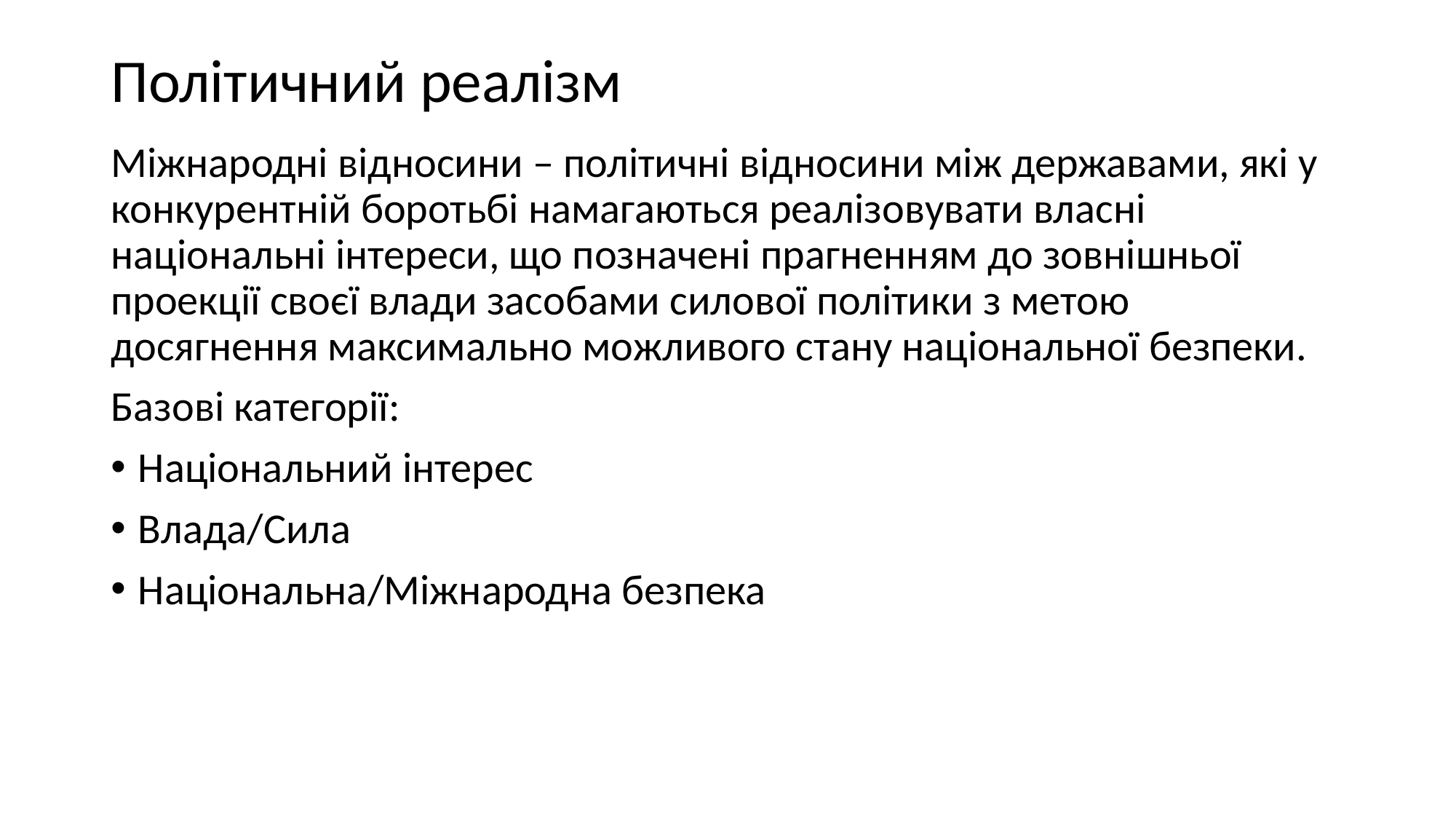

# Політичний реалізм
Міжнародні відносини – політичні відносини між державами, які у конкурентній боротьбі намагаються реалізовувати власні національні інтереси, що позначені прагненням до зовнішньої проекції своєї влади засобами силової політики з метою досягнення максимально можливого стану національної безпеки.
Базові категорії:
Національний інтерес
Влада/Сила
Національна/Міжнародна безпека